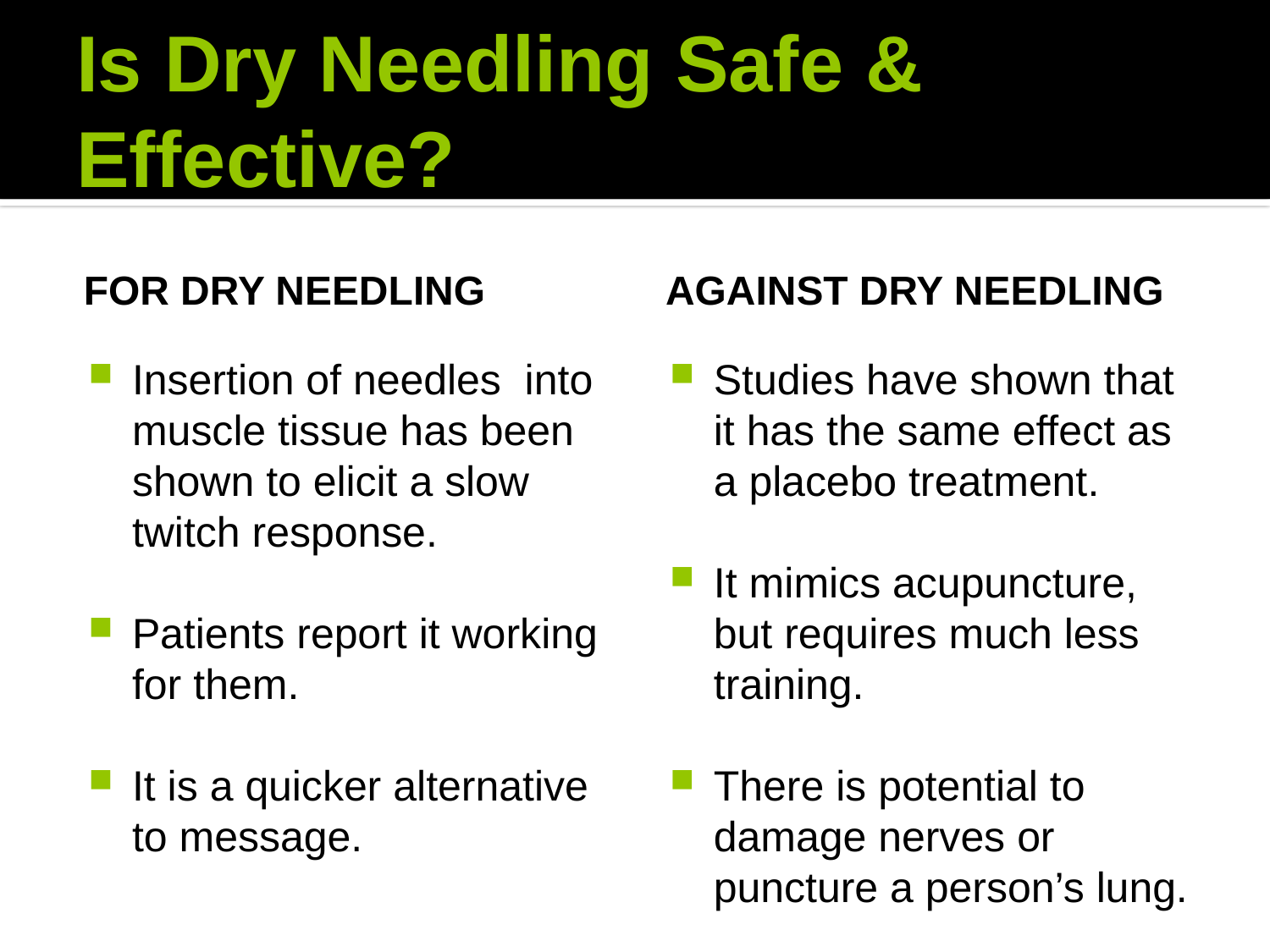

# Is Dry Needling Safe & Effective?
For Dry Needling
Against Dry Needling
Insertion of needles  into muscle tissue has been shown to elicit a slow twitch response.

Patients report it working for them.

It is a quicker alternative to message.

Studies have shown that it has the same effect as a placebo treatment.

It mimics acupuncture, but requires much less training.

There is potential to damage nerves or puncture a person’s lung.